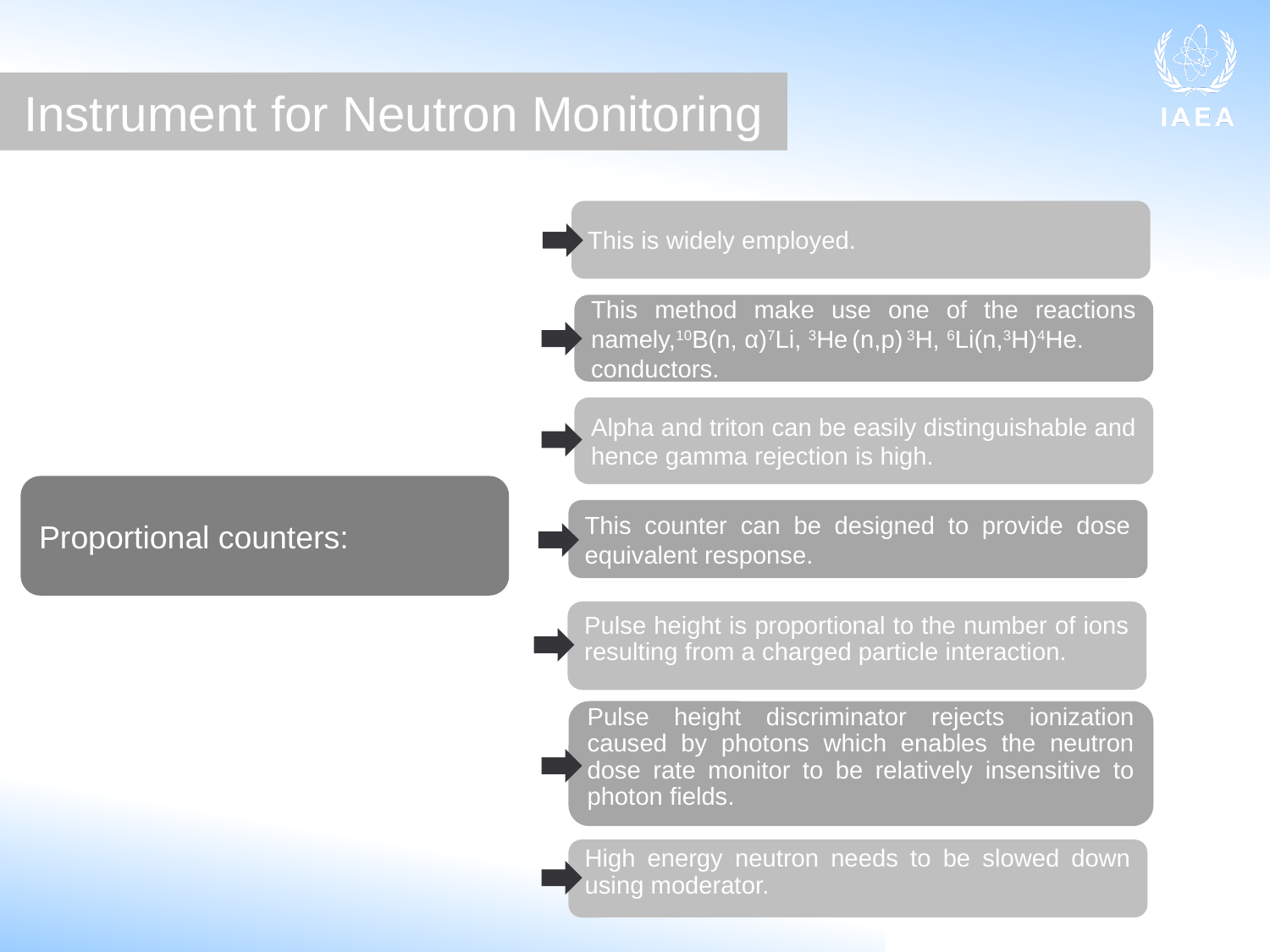

Instrument for Neutron Monitoring
This is widely employed.

This method make use one of the reactions namely,10B(n, α)7Li, 3He (n,p) 3H, 6Li(n,3H)4He.
conductors.

Alpha and triton can be easily distinguishable and hence gamma rejection is high.

Proportional counters:

This counter can be designed to provide dose equivalent response.

Pulse height is proportional to the number of ions resulting from a charged particle interaction.

Pulse height discriminator rejects ionization caused by photons which enables the neutron dose rate monitor to be relatively insensitive to photon fields.

High energy neutron needs to be slowed down using moderator.